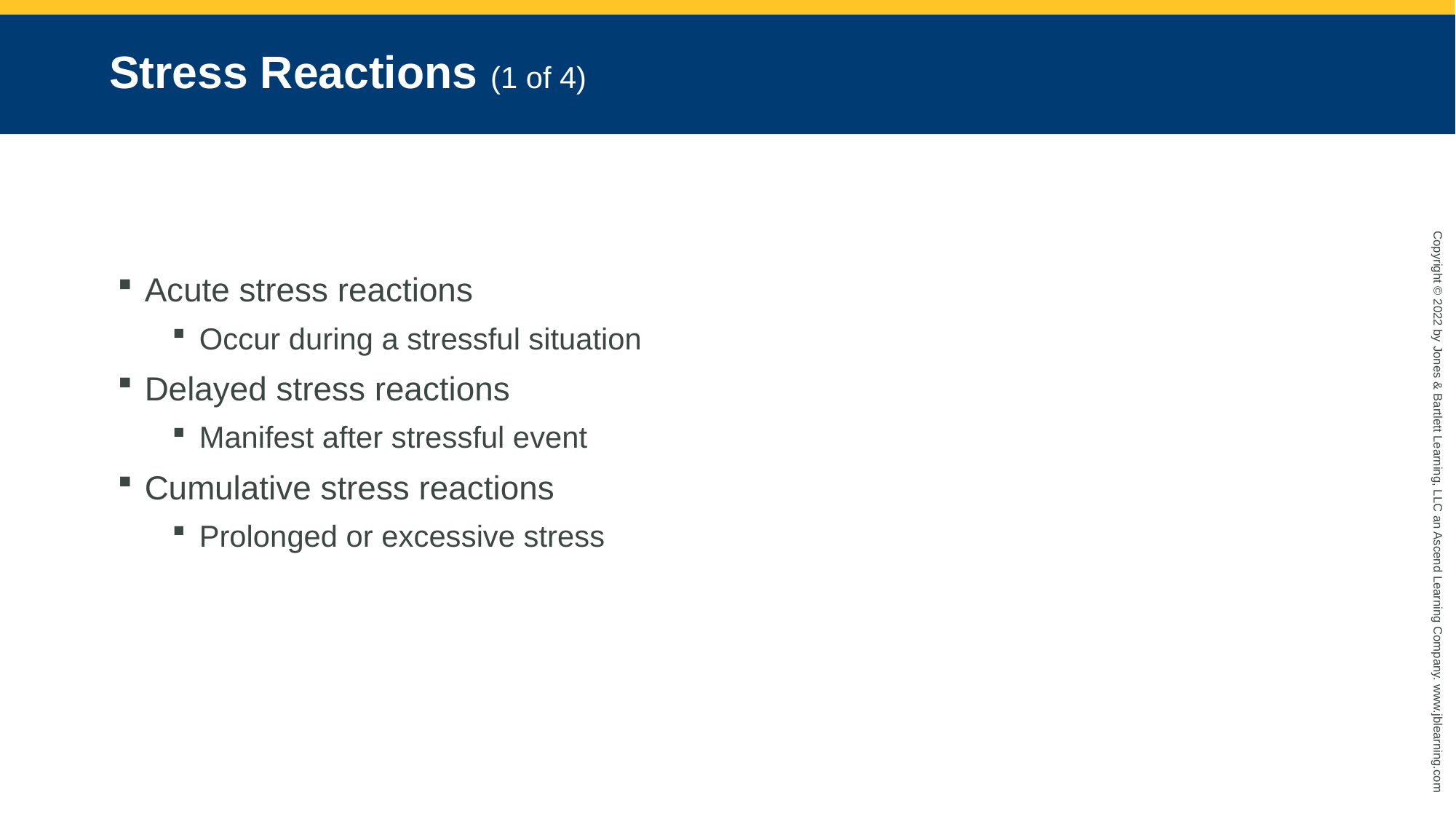

# Stress Reactions (1 of 4)
Acute stress reactions
Occur during a stressful situation
Delayed stress reactions
Manifest after stressful event
Cumulative stress reactions
Prolonged or excessive stress